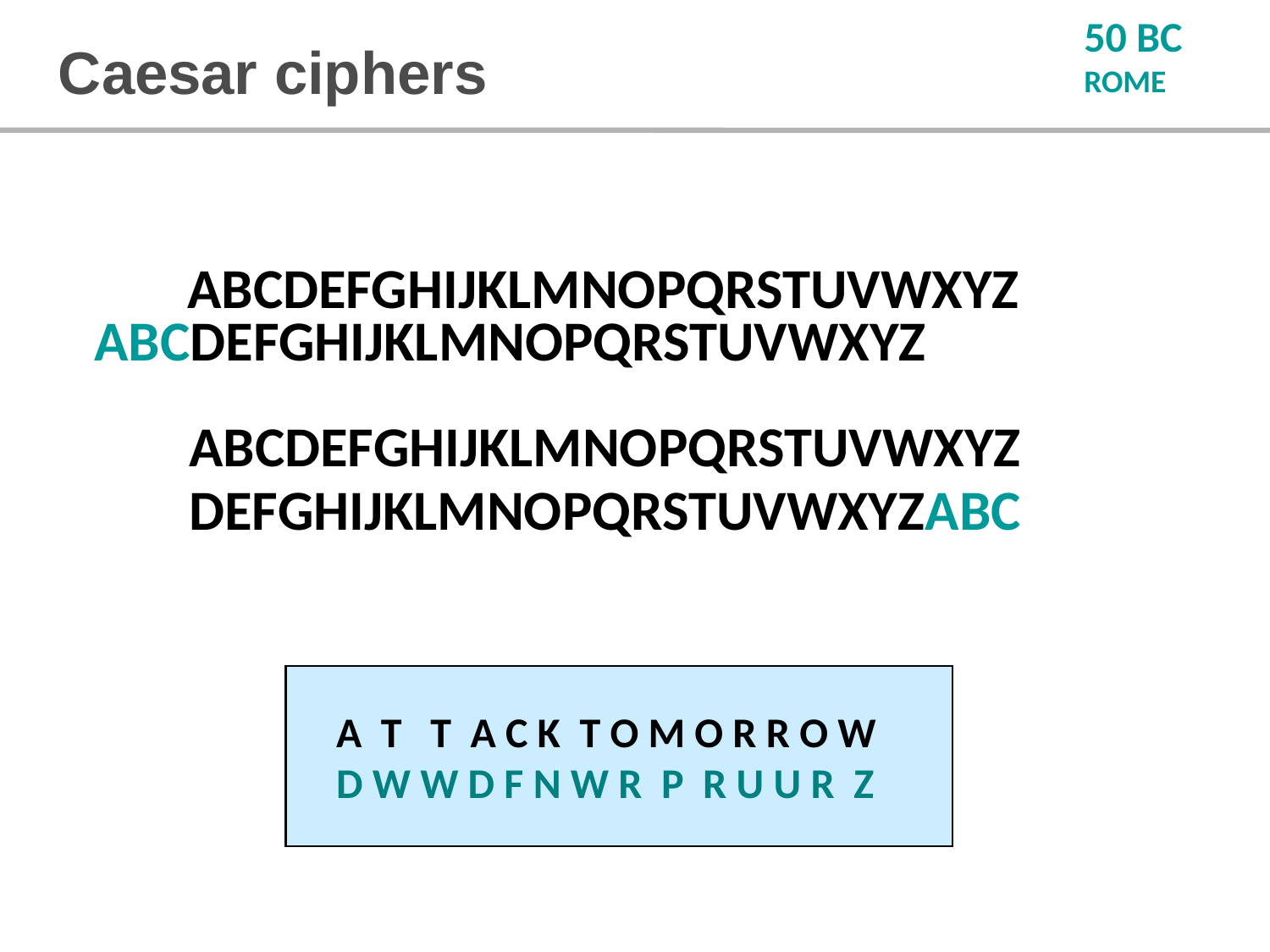

50 BC
ROME
# Caesar ciphers

ABCDEFGHIJKLMNOPQRSTUVWXYZ
  ABCDEFGHIJKLMNOPQRSTUVWXYZ
ABCDEFGHIJKLMNOPQRSTUVWXYZ
DEFGHIJKLMNOPQRSTUVWXYZABC

A  T   T  A C K  T O M O R R O W
D W W D F N W R  P  R U U R  Z